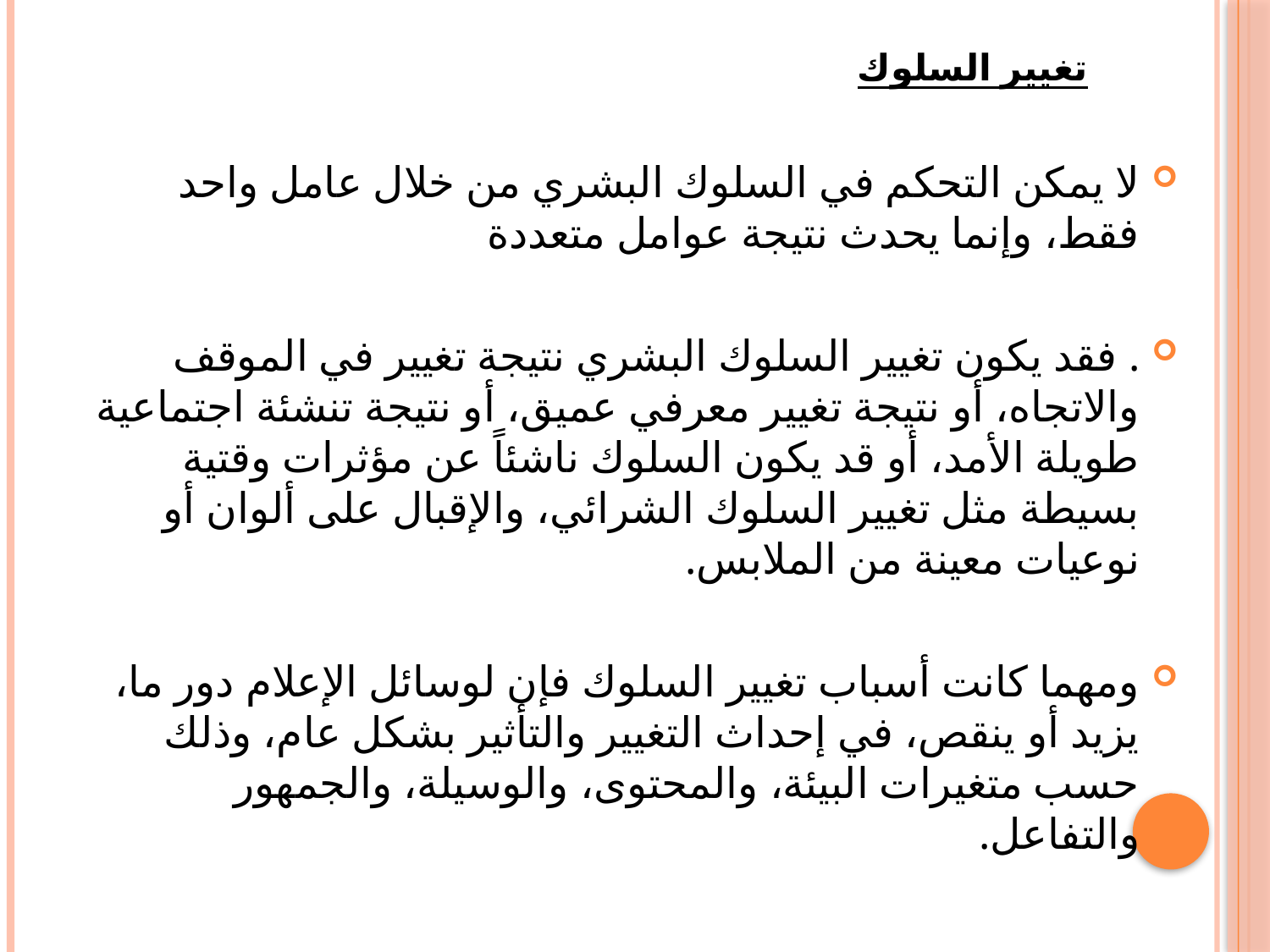

# تغيير السلوك
لا يمكن التحكم في السلوك البشري من خلال عامل واحد فقط، وإنما يحدث نتيجة عوامل متعددة

. فقد يكون تغيير السلوك البشري نتيجة تغيير في الموقف والاتجاه، أو نتيجة تغيير معرفي عميق، أو نتيجة تنشئة اجتماعية طويلة الأمد، أو قد يكون السلوك ناشئاً عن مؤثرات وقتية بسيطة مثل تغيير السلوك الشرائي، والإقبال على ألوان أو نوعيات معينة من الملابس.

ومهما كانت أسباب تغيير السلوك فإن لوسائل الإعلام دور ما، يزيد أو ينقص، في إحداث التغيير والتأثير بشكل عام، وذلك حسب متغيرات البيئة، والمحتوى، والوسيلة، والجمهور والتفاعل.